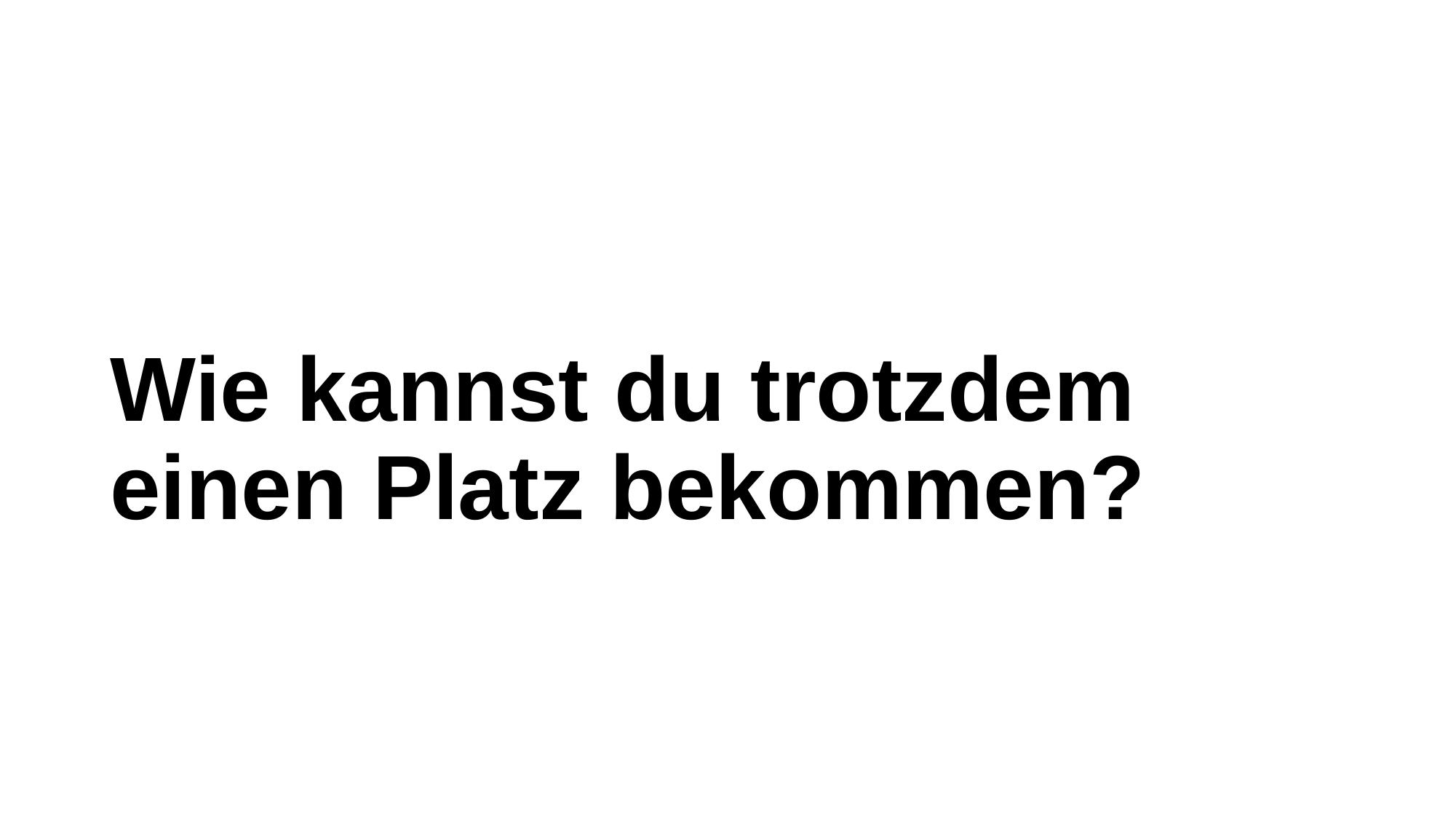

# Wie kannst du trotzdem einen Platz bekommen?